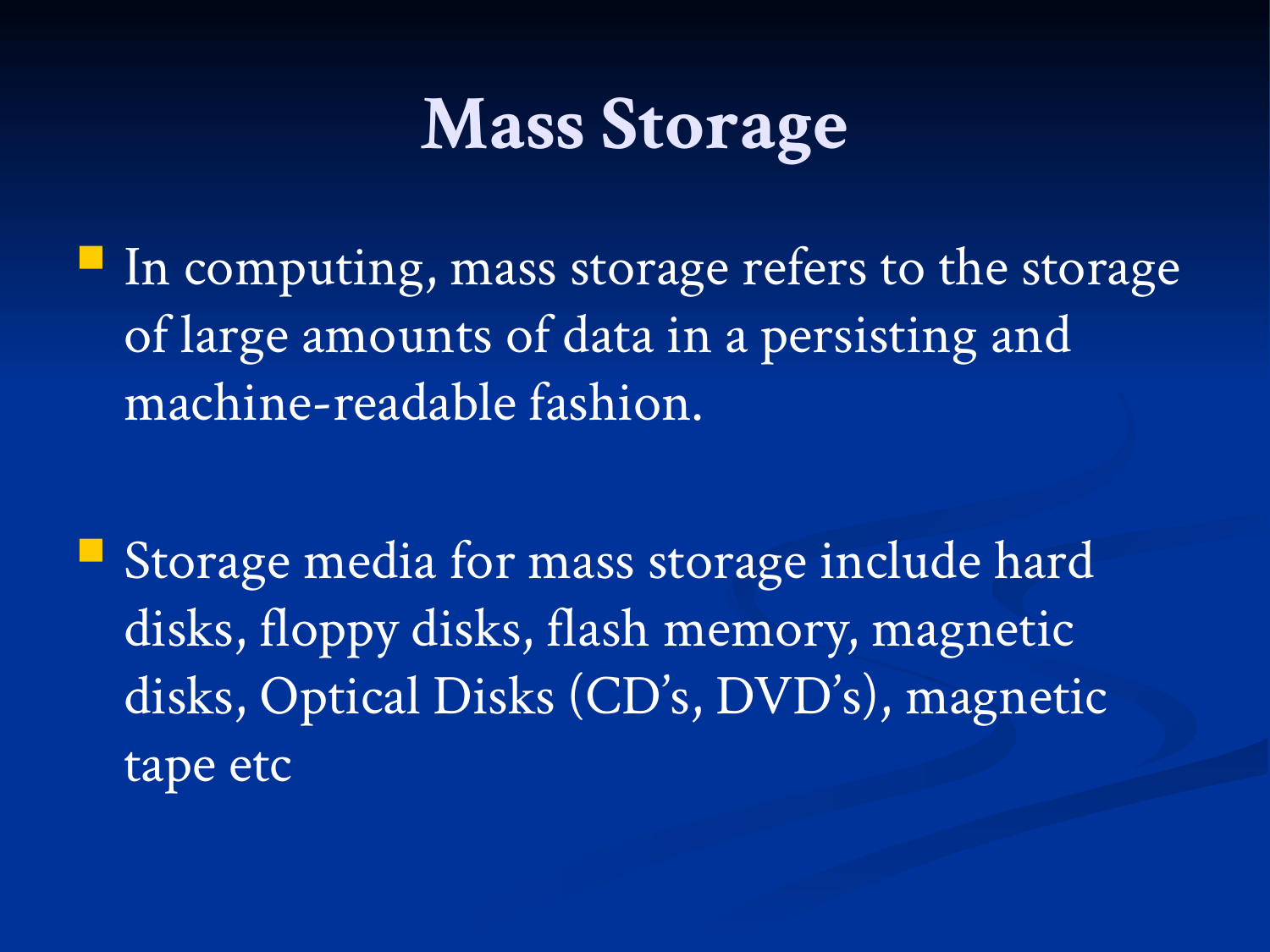

# Mass Storage
In computing, mass storage refers to the storage of large amounts of data in a persisting and machine-readable fashion.

Storage media for mass storage include hard disks, floppy disks, flash memory, magnetic  disks, Optical Disks (CD’s, DVD’s), magnetic tape etc